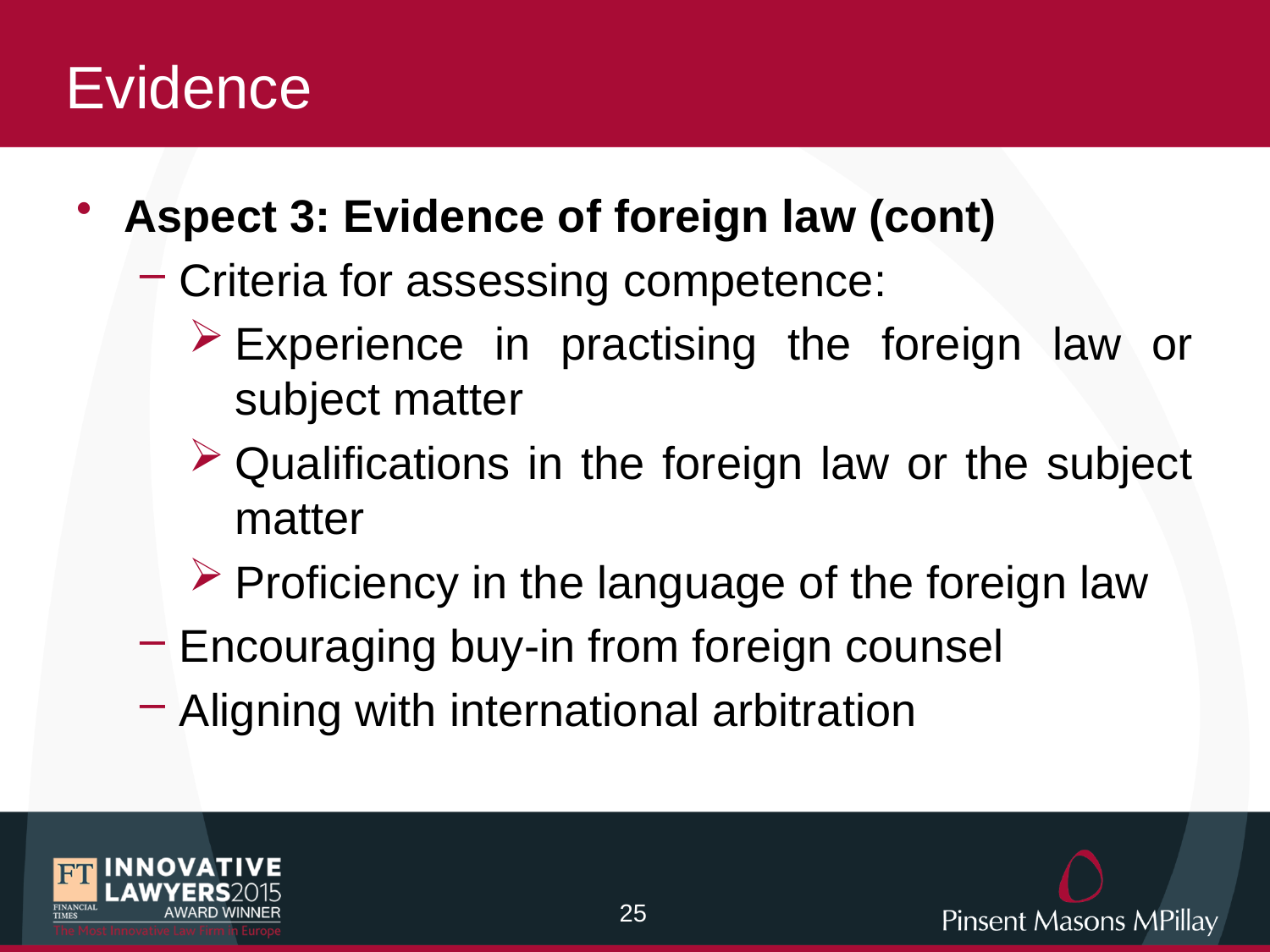

# Evidence
Aspect 3: Evidence of foreign law (cont)
Criteria for assessing competence:
Experience in practising the foreign law or subject matter
Qualifications in the foreign law or the subject matter
Proficiency in the language of the foreign law
Encouraging buy-in from foreign counsel
Aligning with international arbitration

25